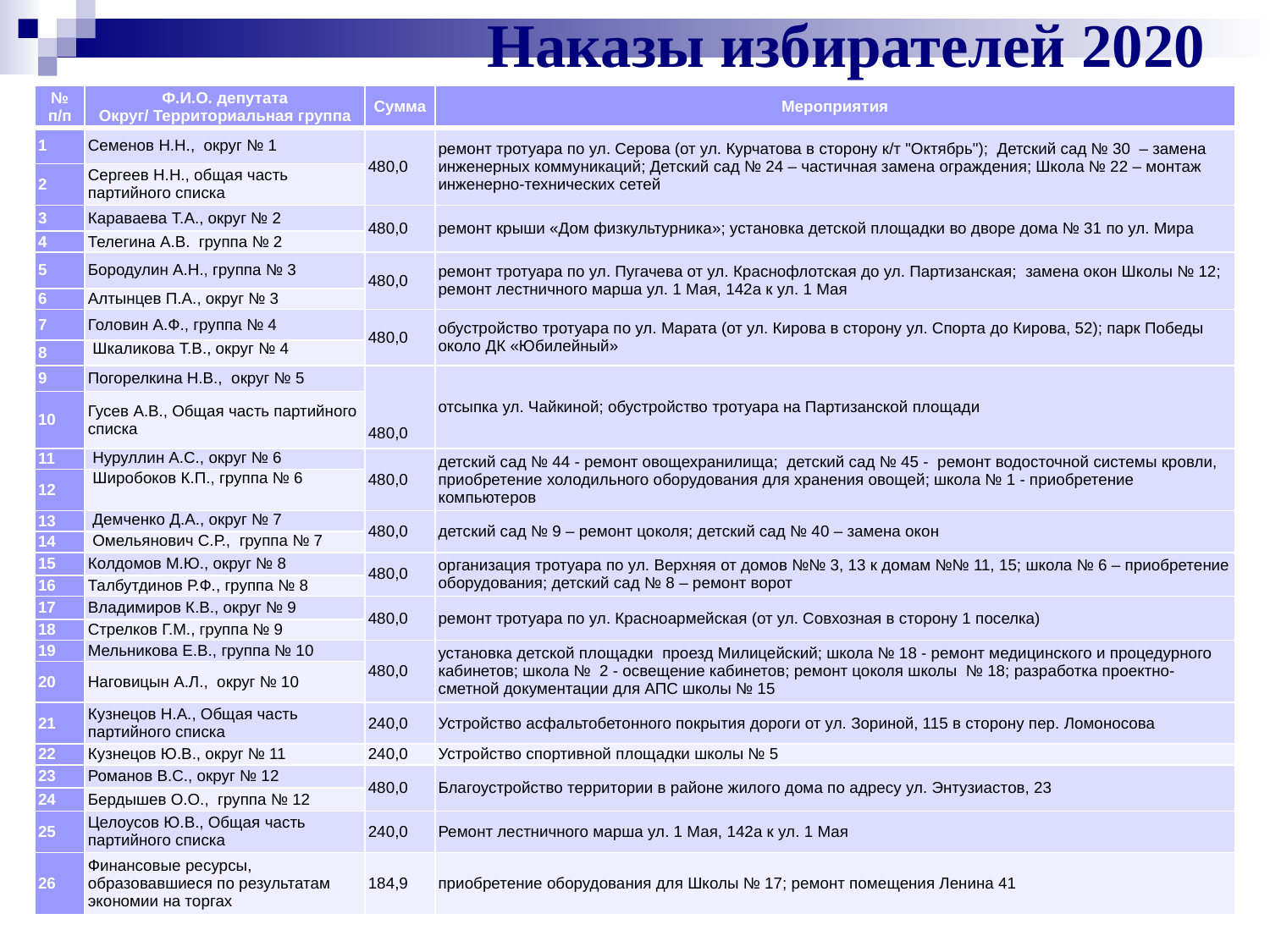

# Наказы избирателей 2020
| № п/п | Ф.И.О. депутата Округ/ Территориальная группа | Сумма | Мероприятия |
| --- | --- | --- | --- |
| 1 | Семенов Н.Н., округ № 1 | 480,0 | ремонт тротуара по ул. Серова (от ул. Курчатова в сторону к/т "Октябрь"); Детский сад № 30 – замена инженерных коммуникаций; Детский сад № 24 – частичная замена ограждения; Школа № 22 – монтаж инженерно-технических сетей |
| 2 | Сергеев Н.Н., общая часть партийного списка |  |  |
| 3 | Караваева Т.А., округ № 2 | 480,0 | ремонт крыши «Дом физкультурника»; установка детской площадки во дворе дома № 31 по ул. Мира |
| 4 | Телегина А.В. группа № 2 |  |  |
| 5 | Бородулин А.Н., группа № 3 | 480,0 | ремонт тротуара по ул. Пугачева от ул. Краснофлотская до ул. Партизанская; замена окон Школы № 12; ремонт лестничного марша ул. 1 Мая, 142а к ул. 1 Мая |
| 6 | Алтынцев П.А., округ № 3 |  |  |
| 7 | Головин А.Ф., группа № 4 | 480,0 | обустройство тротуара по ул. Марата (от ул. Кирова в сторону ул. Спорта до Кирова, 52); парк Победы около ДК «Юбилейный» |
| 8 | Шкаликова Т.В., округ № 4 |  |  |
| 9 | Погорелкина Н.В., округ № 5 | 480,0 | отсыпка ул. Чайкиной; обустройство тротуара на Партизанской площади |
| 10 | Гусев А.В., Общая часть партийного списка |  |  |
| 11 | Нуруллин А.С., округ № 6 | 480,0 | детский сад № 44 - ремонт овощехранилища; детский сад № 45 - ремонт водосточной системы кровли, приобретение холодильного оборудования для хранения овощей; школа № 1 - приобретение компьютеров |
| 12 | Широбоков К.П., группа № 6 |  |  |
| 13 | Демченко Д.А., округ № 7 | 480,0 | детский сад № 9 – ремонт цоколя; детский сад № 40 – замена окон |
| 14 | Омельянович С.Р., группа № 7 |  |  |
| 15 | Колдомов М.Ю., округ № 8 | 480,0 | организация тротуара по ул. Верхняя от домов №№ 3, 13 к домам №№ 11, 15; школа № 6 – приобретение оборудования; детский сад № 8 – ремонт ворот |
| 16 | Талбутдинов Р.Ф., группа № 8 |  |  |
| 17 | Владимиров К.В., округ № 9 | 480,0 | ремонт тротуара по ул. Красноармейская (от ул. Совхозная в сторону 1 поселка) |
| 18 | Стрелков Г.М., группа № 9 |  |  |
| 19 | Мельникова Е.В., группа № 10 | 480,0 | установка детской площадки проезд Милицейский; школа № 18 - ремонт медицинского и процедурного кабинетов; школа № 2 - освещение кабинетов; ремонт цоколя школы № 18; разработка проектно-сметной документации для АПС школы № 15 |
| 20 | Наговицын А.Л., округ № 10 |  |  |
| 21 | Кузнецов Н.А., Общая часть партийного списка | 240,0 | Устройство асфальтобетонного покрытия дороги от ул. Зориной, 115 в сторону пер. Ломоносова |
| 22 | Кузнецов Ю.В., округ № 11 | 240,0 | Устройство спортивной площадки школы № 5 |
| 23 | Романов В.С., округ № 12 | 480,0 | Благоустройство территории в районе жилого дома по адресу ул. Энтузиастов, 23 |
| 24 | Бердышев О.О., группа № 12 |  |  |
| 25 | Целоусов Ю.В., Общая часть партийного списка | 240,0 | Ремонт лестничного марша ул. 1 Мая, 142а к ул. 1 Мая |
| 26 | Финансовые ресурсы, образовавшиеся по результатам экономии на торгах | 184,9 | приобретение оборудования для Школы № 17; ремонт помещения Ленина 41 |